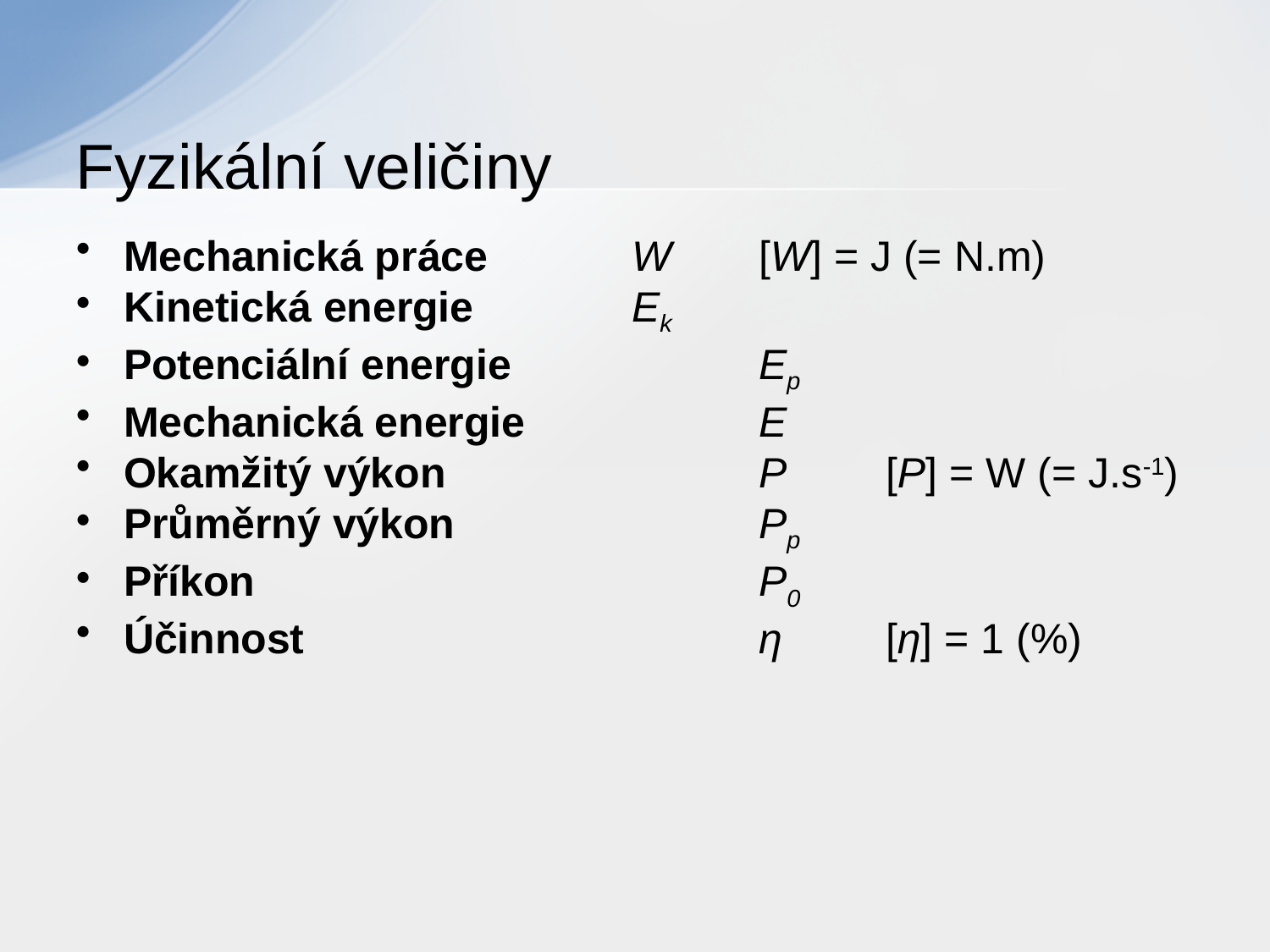

# Fyzikální veličiny
Mechanická práce		W	[W] = J (= N.m)
Kinetická energie		Ek
Potenciální energie		Ep
Mechanická energie		E
Okamžitý výkon			P	[P] = W (= J.s-1)
Průměrný výkon			Pp
Příkon				P0
Účinnost				η	[η] = 1 (%)